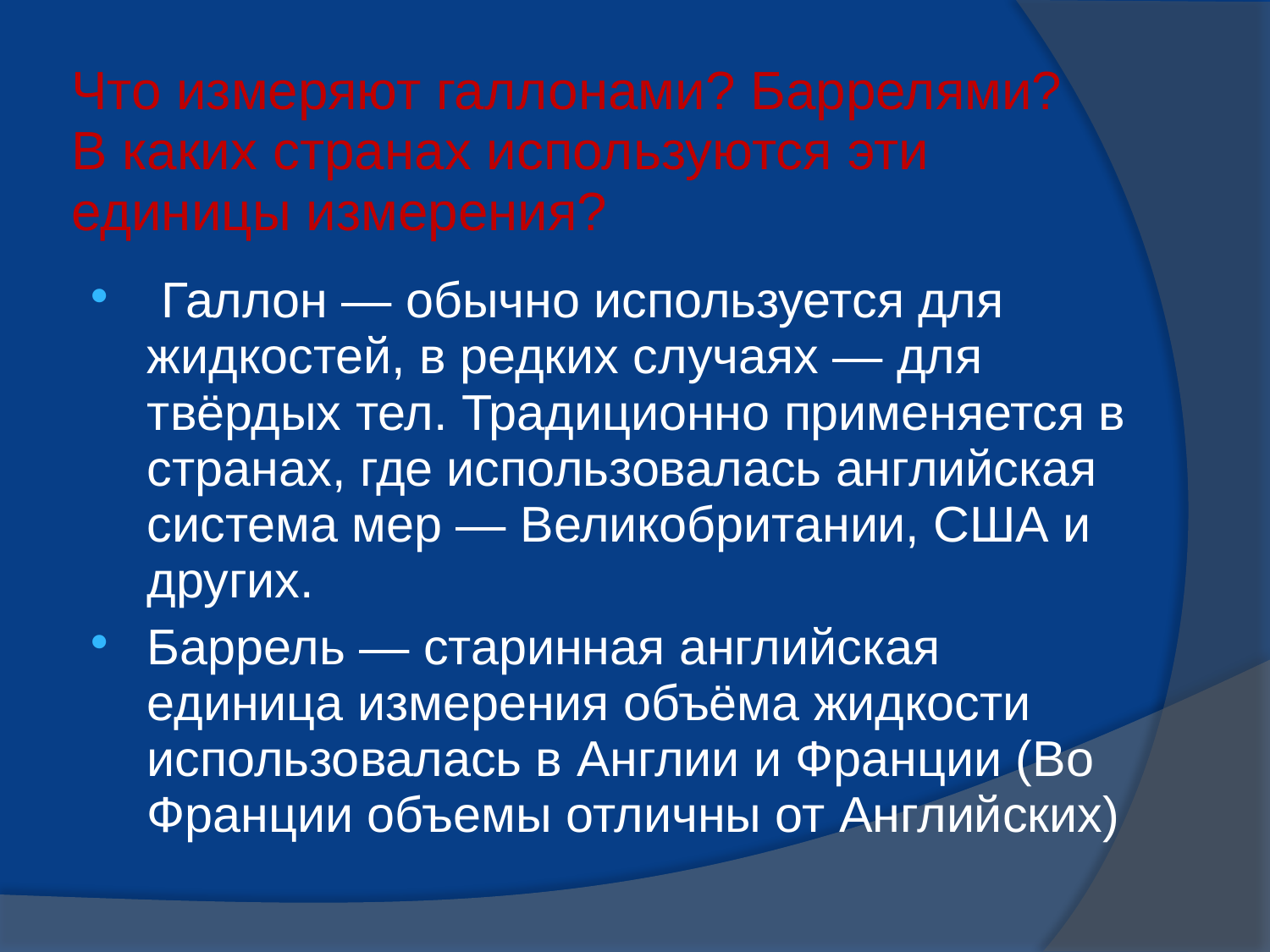

# Что измеряют галлонами? Баррелями? В каких странах используются эти единицы измерения?
 Галлон — обычно используется для жидкостей, в редких случаях — для твёрдых тел. Традиционно применяется в странах, где использовалась английская система мер — Великобритании, США и других.
Баррель — старинная английская единица измерения объёма жидкости использовалась в Англии и Франции (Во Франции объемы отличны от Английских)